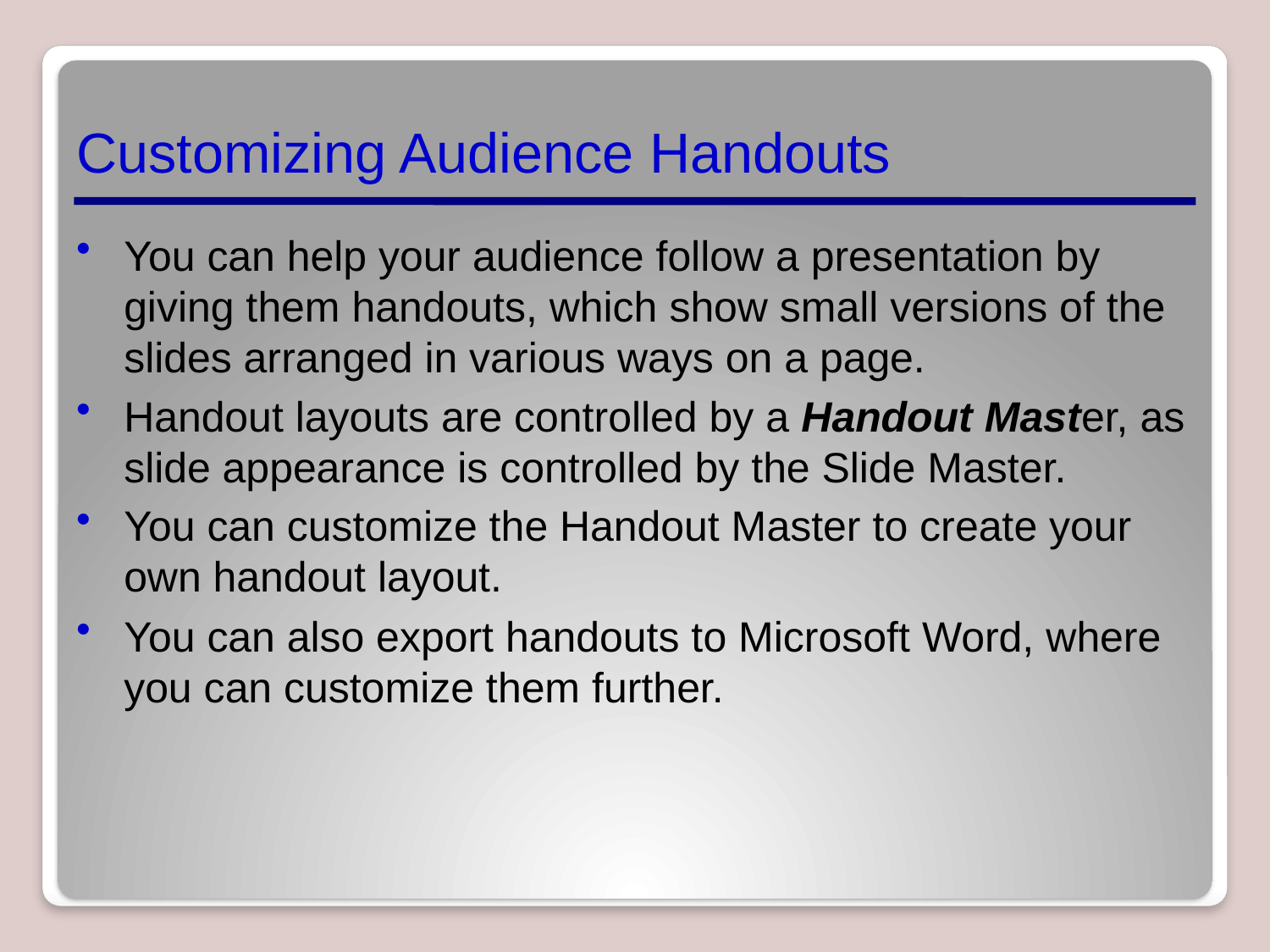

# Customizing Audience Handouts
You can help your audience follow a presentation by giving them handouts, which show small versions of the slides arranged in various ways on a page.
Handout layouts are controlled by a Handout Master, as slide appearance is controlled by the Slide Master.
You can customize the Handout Master to create your own handout layout.
You can also export handouts to Microsoft Word, where you can customize them further.